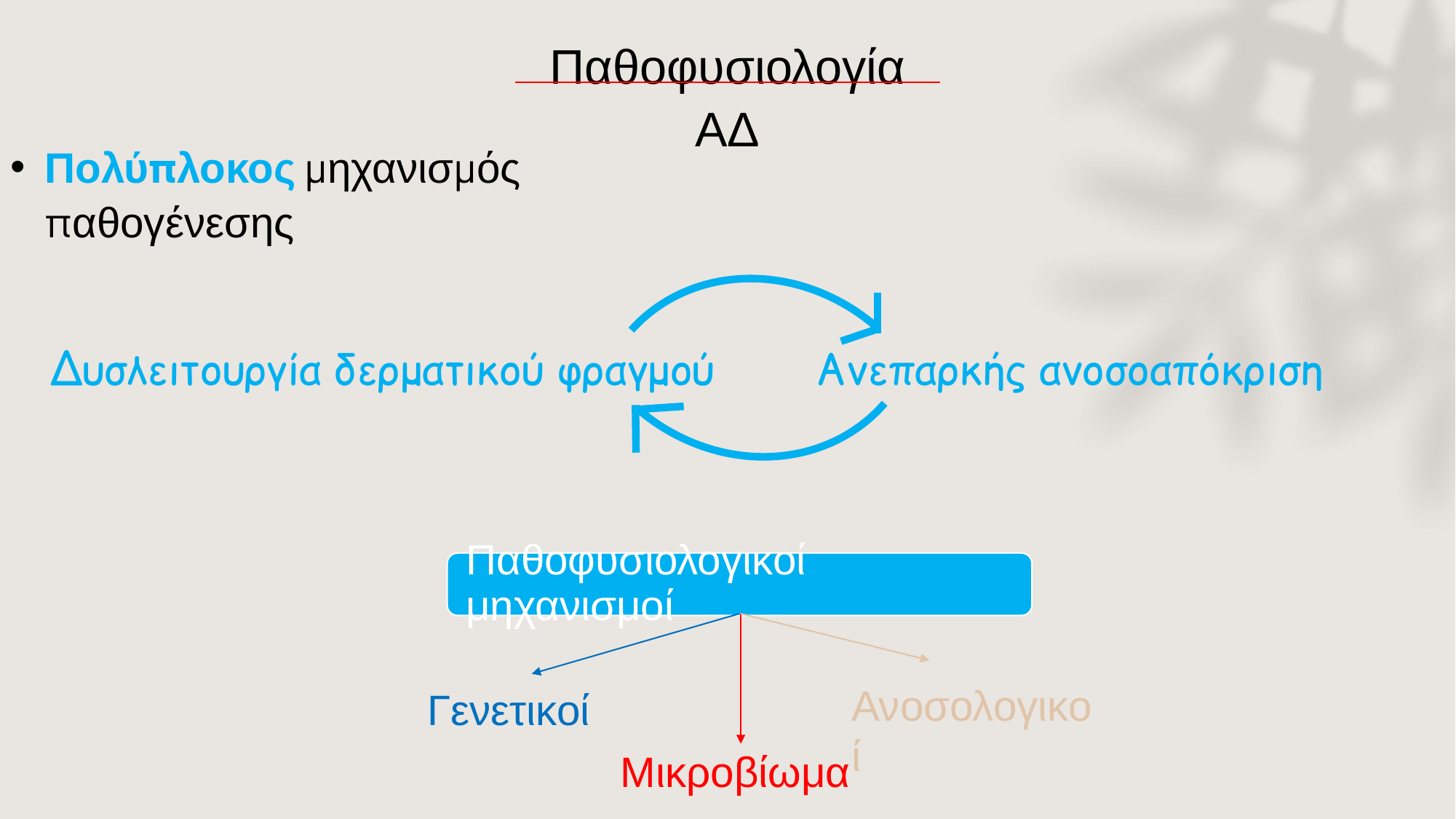

Παθοφυσιολογία ΑΔ

Πολύπλοκος μηχανισμός παθογένεσης

   Δυσλειτουργία δερματικού φραγμού        Ανεπαρκής ανοσοαπόκριση
Παθοφυσιολογικοί μηχανισμοί
Ανοσολογικοί
Γενετικοί
Μικροβίωμα